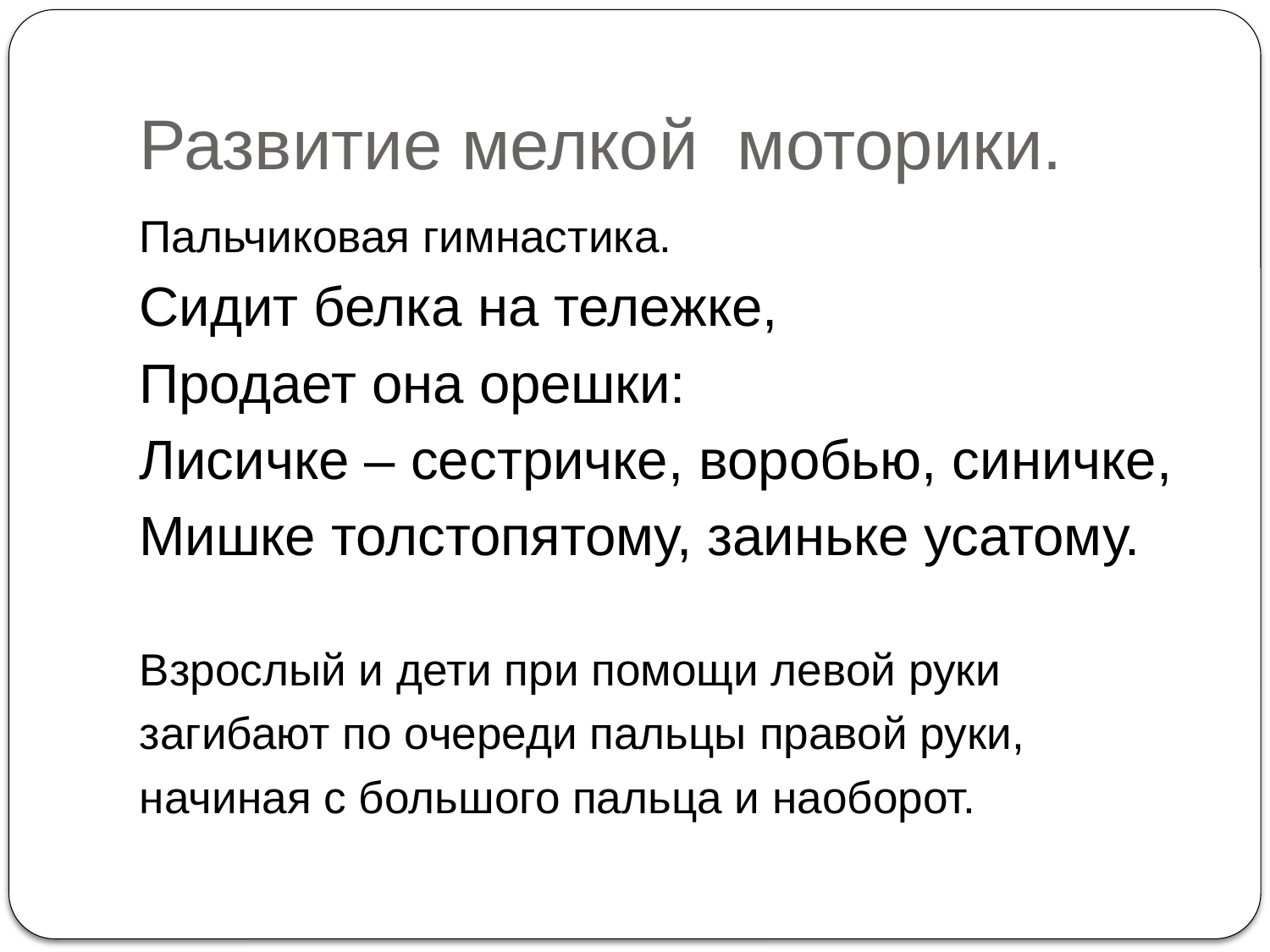

# Развитие мелкой  моторики.
Пальчиковая гимнастика.
Сидит белка на тележке,
Продает она орешки:
Лисичке – сестричке, воробью, синичке,
Мишке толстопятому, заиньке усатому.

Взрослый и дети при помощи левой руки
загибают по очереди пальцы правой руки,
начиная с большого пальца и наоборот.